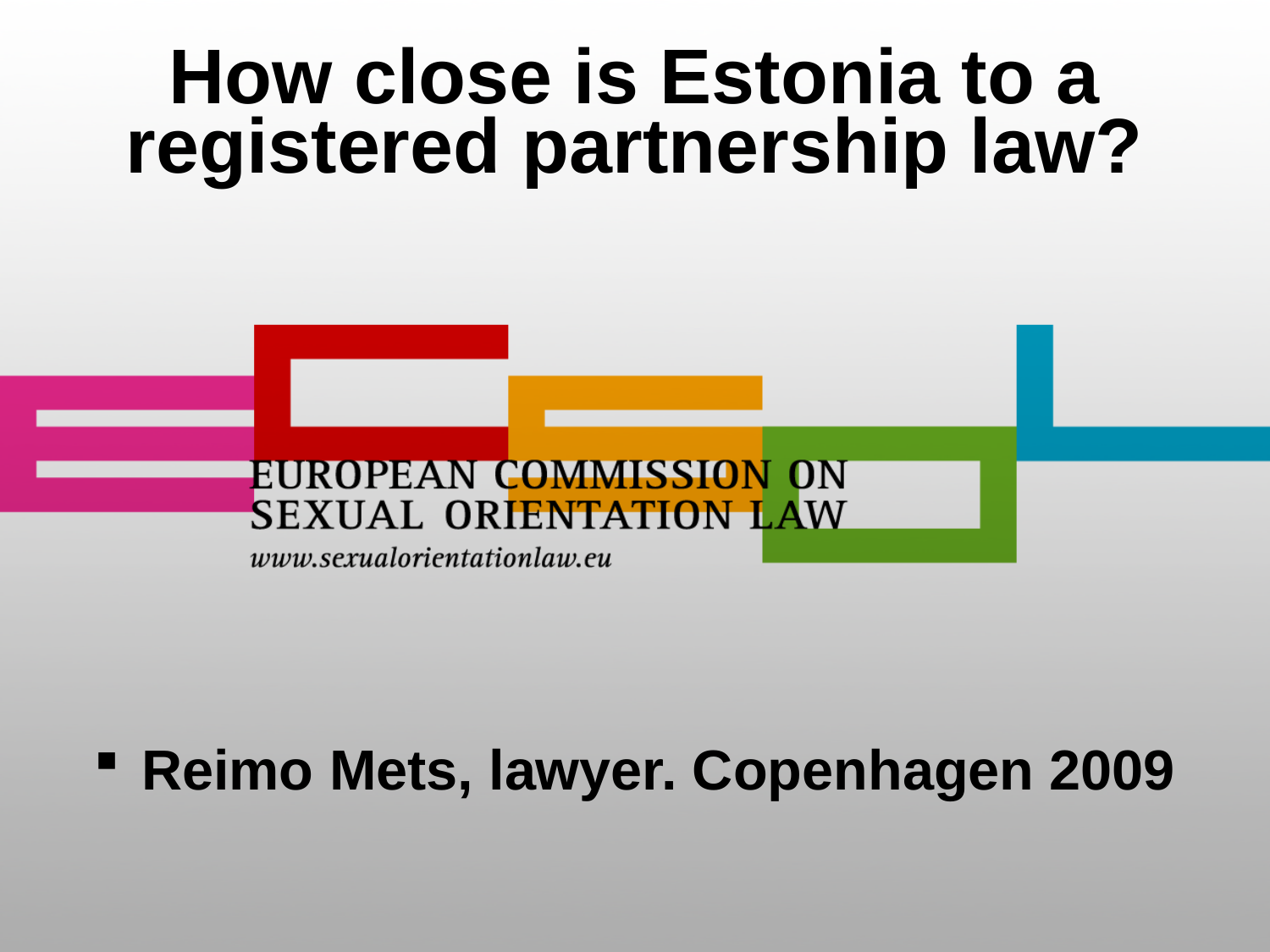

# How close is Estonia to a registered partnership law?

Reimo Mets, lawyer. Copenhagen 2009